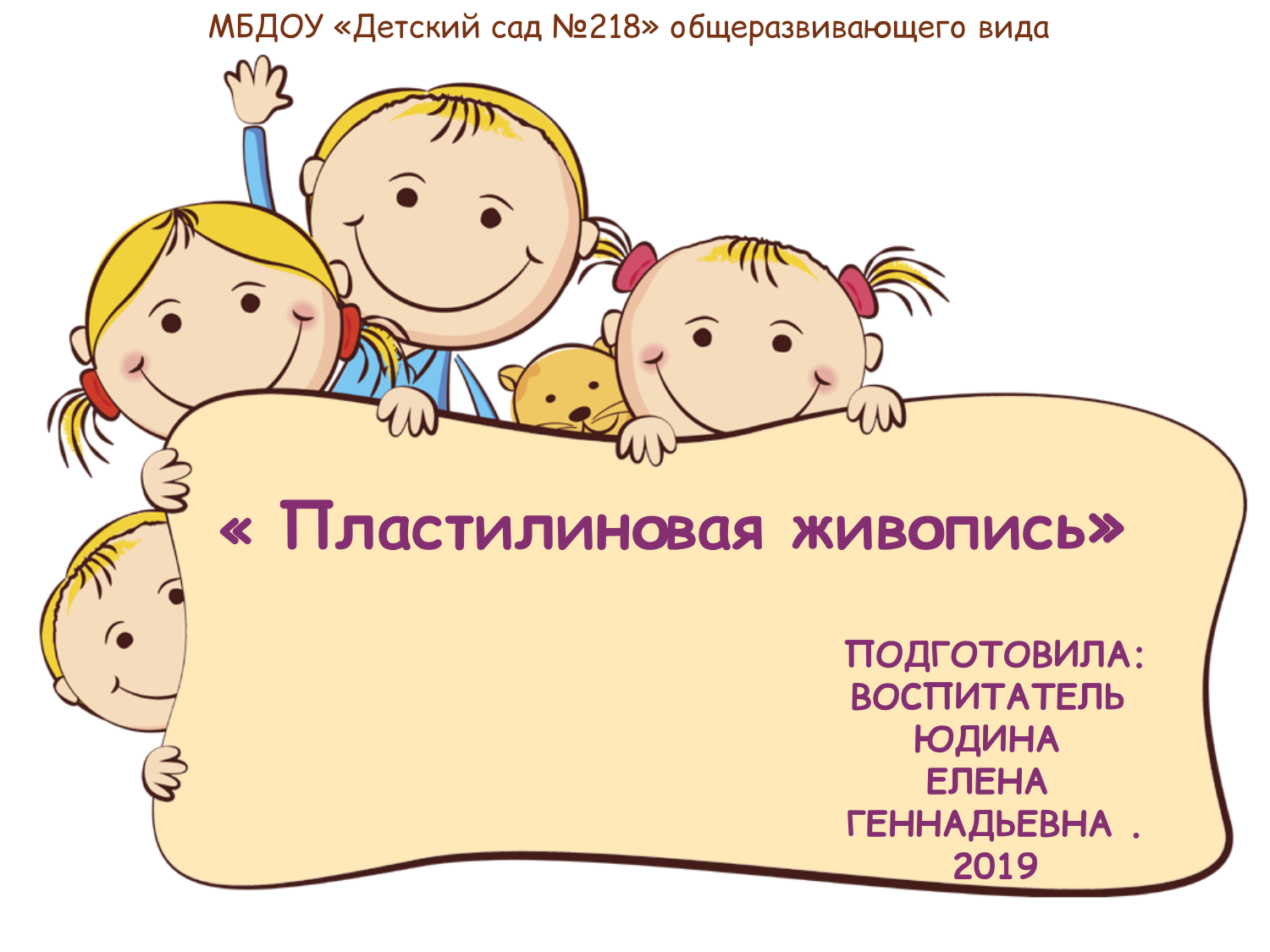

МБДОУ «Детский сад №218» общеразвивающего вида
« Пластилиновая живопись»
# Подготовила: воспитатель Юдина Елена Геннадьевна . 2019